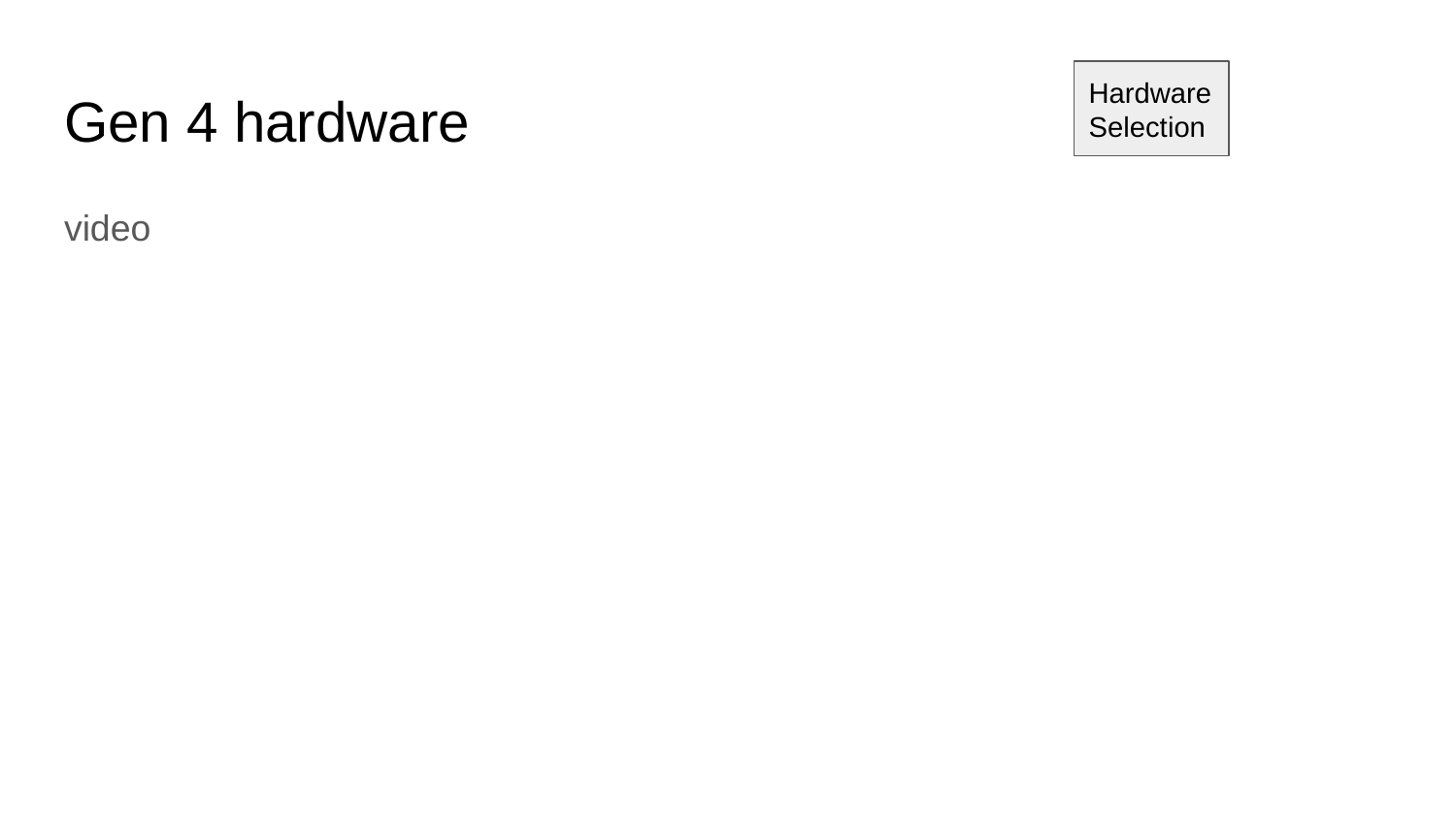

Hardware Selection
# Gen 4 hardware

video